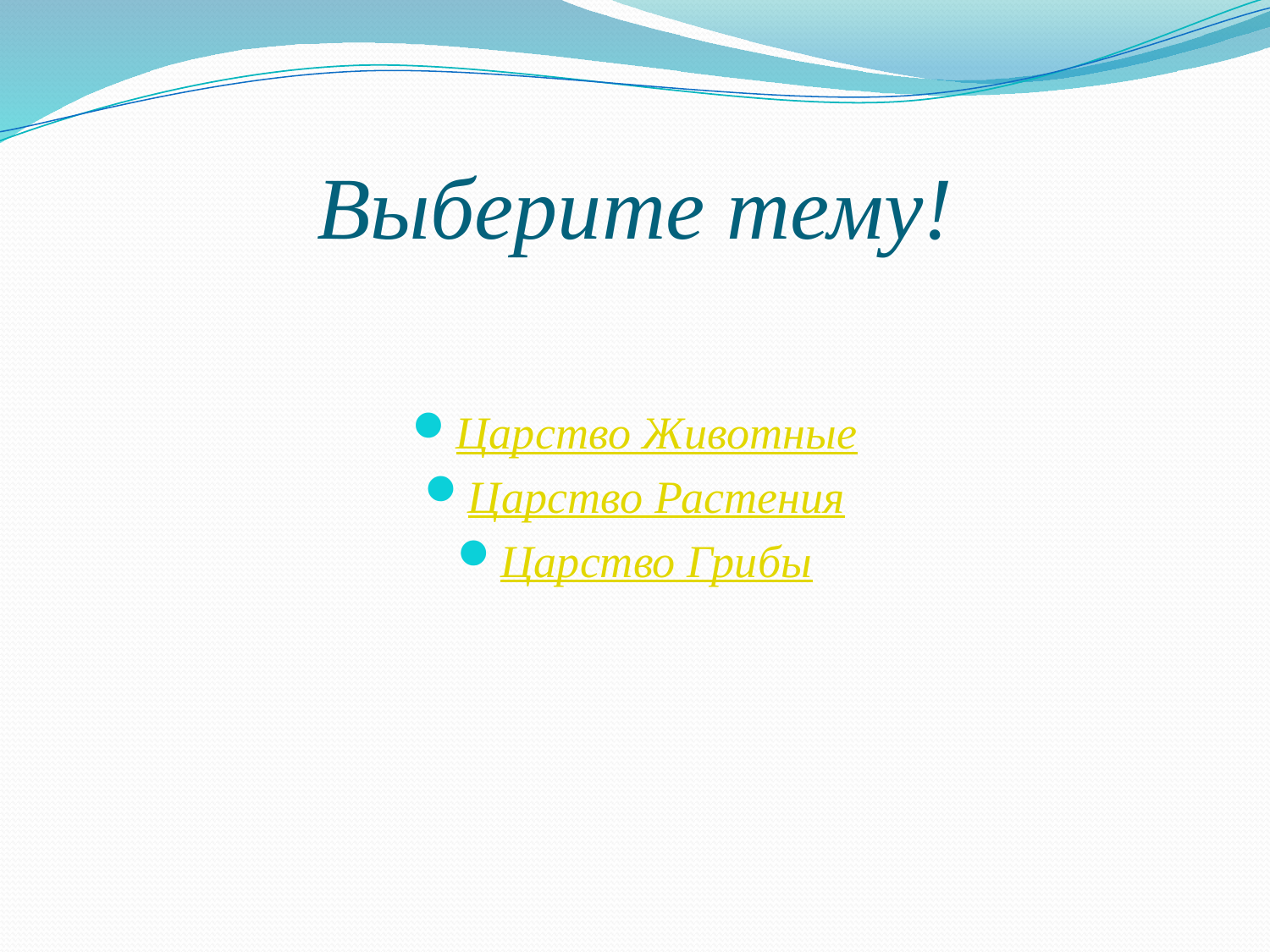

# Выберите тему!

Царство Животные
Царство Растения
Царство Грибы